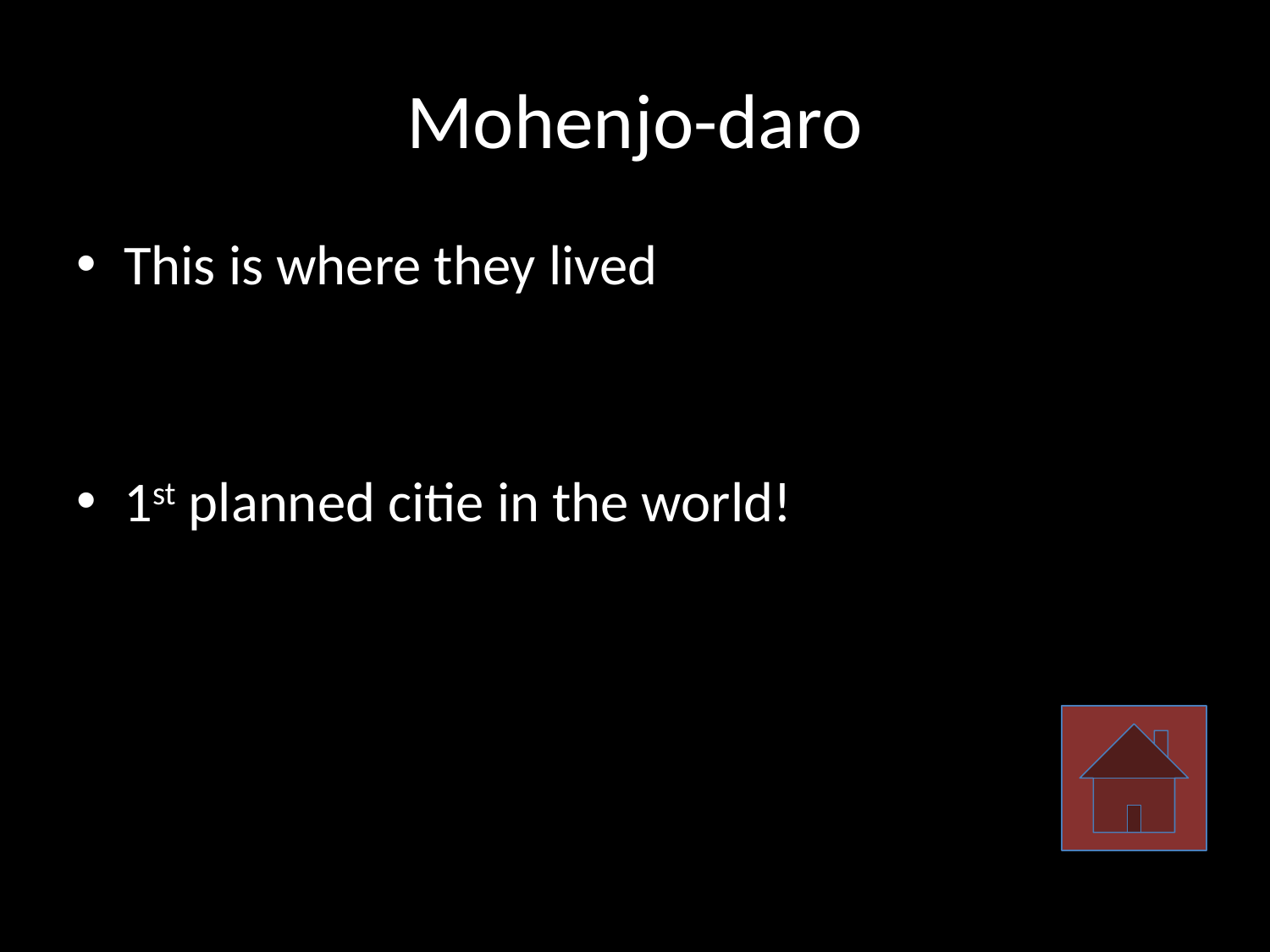

# Mohenjo-daro
This is where they lived

1st planned citie in the world!